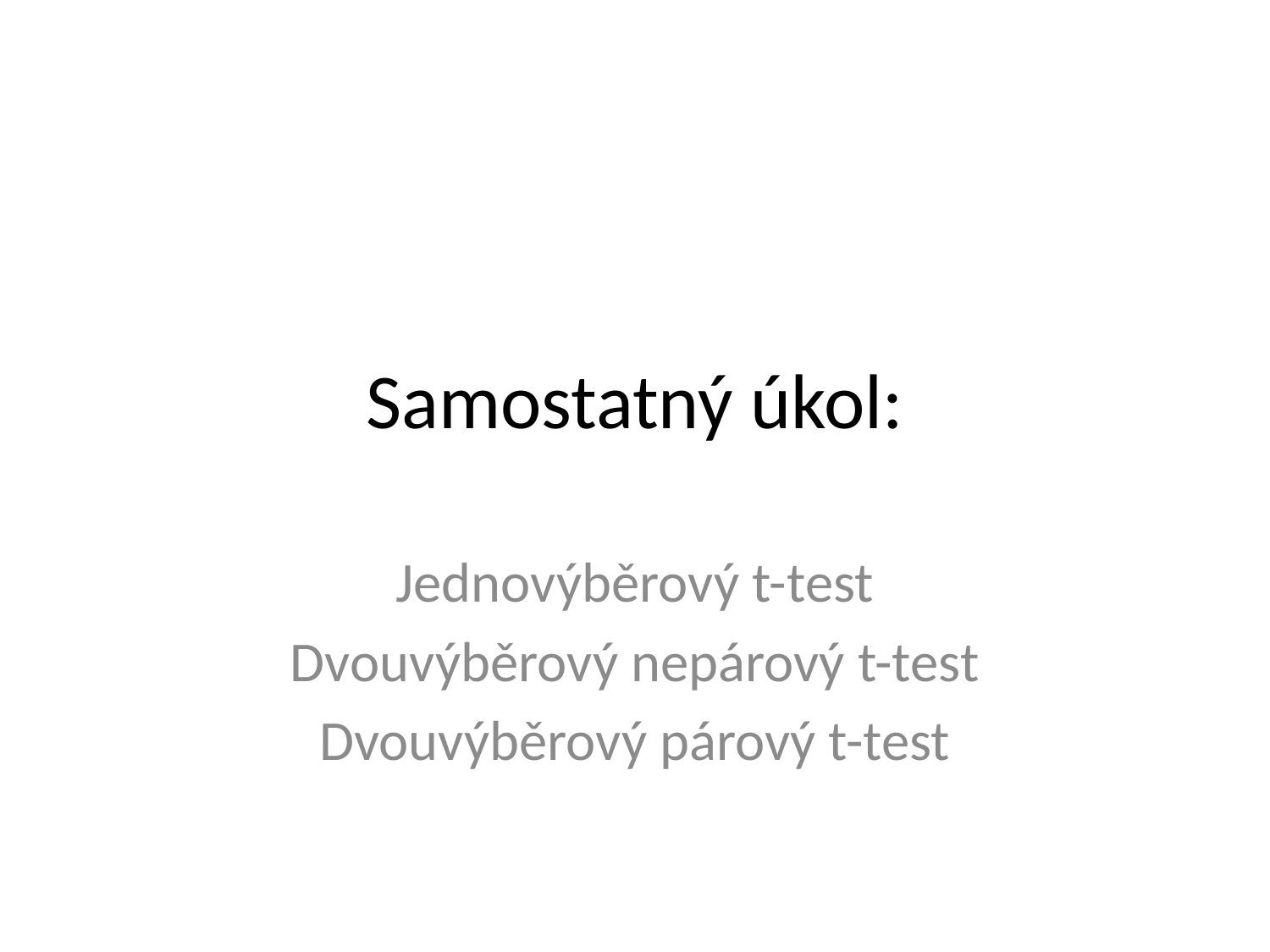

# Samostatný úkol:
Jednovýběrový t-test
Dvouvýběrový nepárový t-test
Dvouvýběrový párový t-test